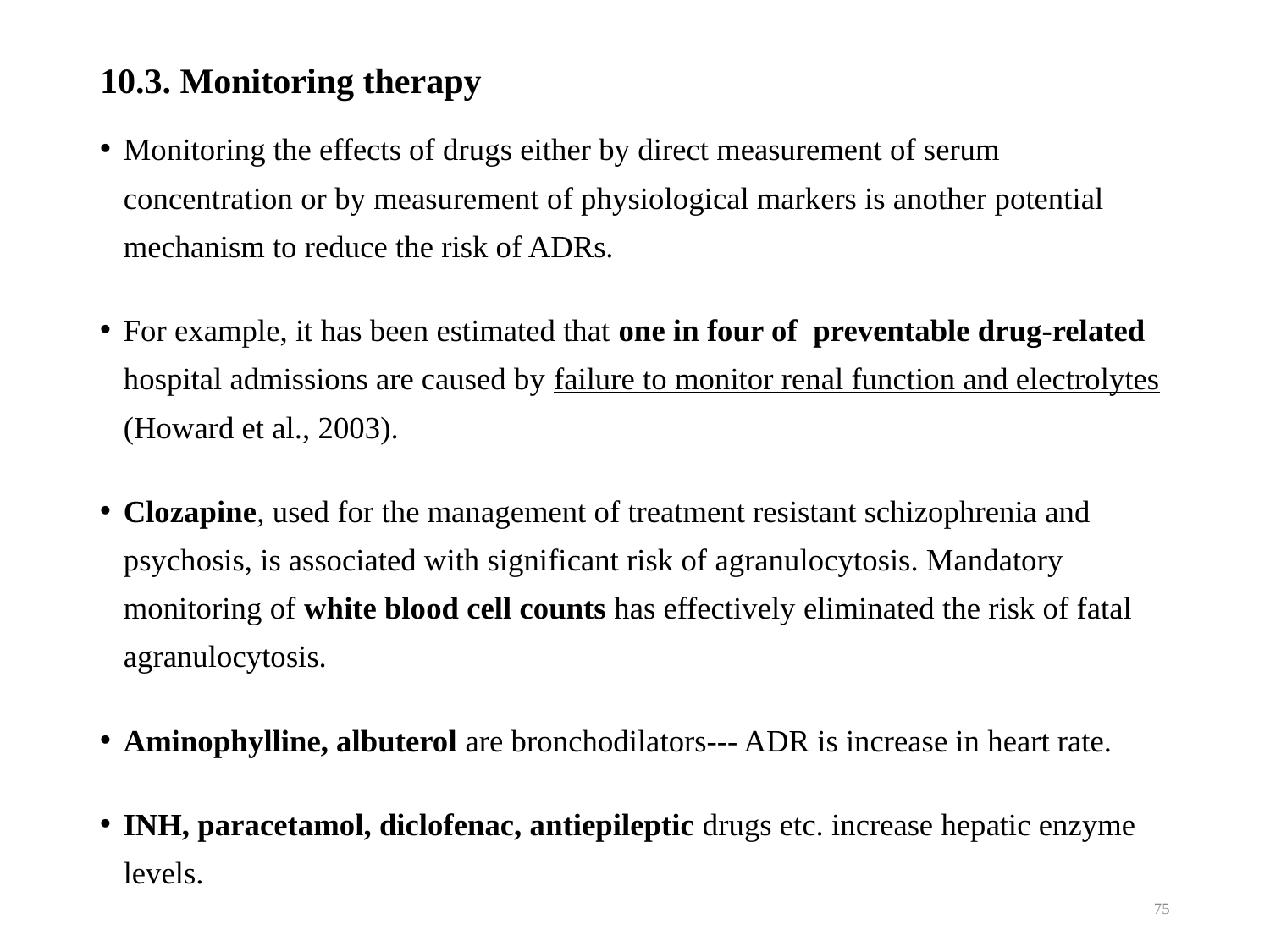

10.3. Monitoring therapy
Monitoring the effects of drugs either by direct measurement of serum concentration or by measurement of physiological markers is another potential mechanism to reduce the risk of ADRs.
For example, it has been estimated that one in four of  preventable drug-related hospital admissions are caused by failure to monitor renal function and electrolytes (Howard et al., 2003).
Clozapine, used for the management of treatment resistant schizophrenia and psychosis, is associated with significant risk of agranulocytosis. Mandatory monitoring of white blood cell counts has effectively eliminated the risk of fatal agranulocytosis.
Aminophylline, albuterol are bronchodilators--- ADR is increase in heart rate.
INH, paracetamol, diclofenac, antiepileptic drugs etc. increase hepatic enzyme levels.
75